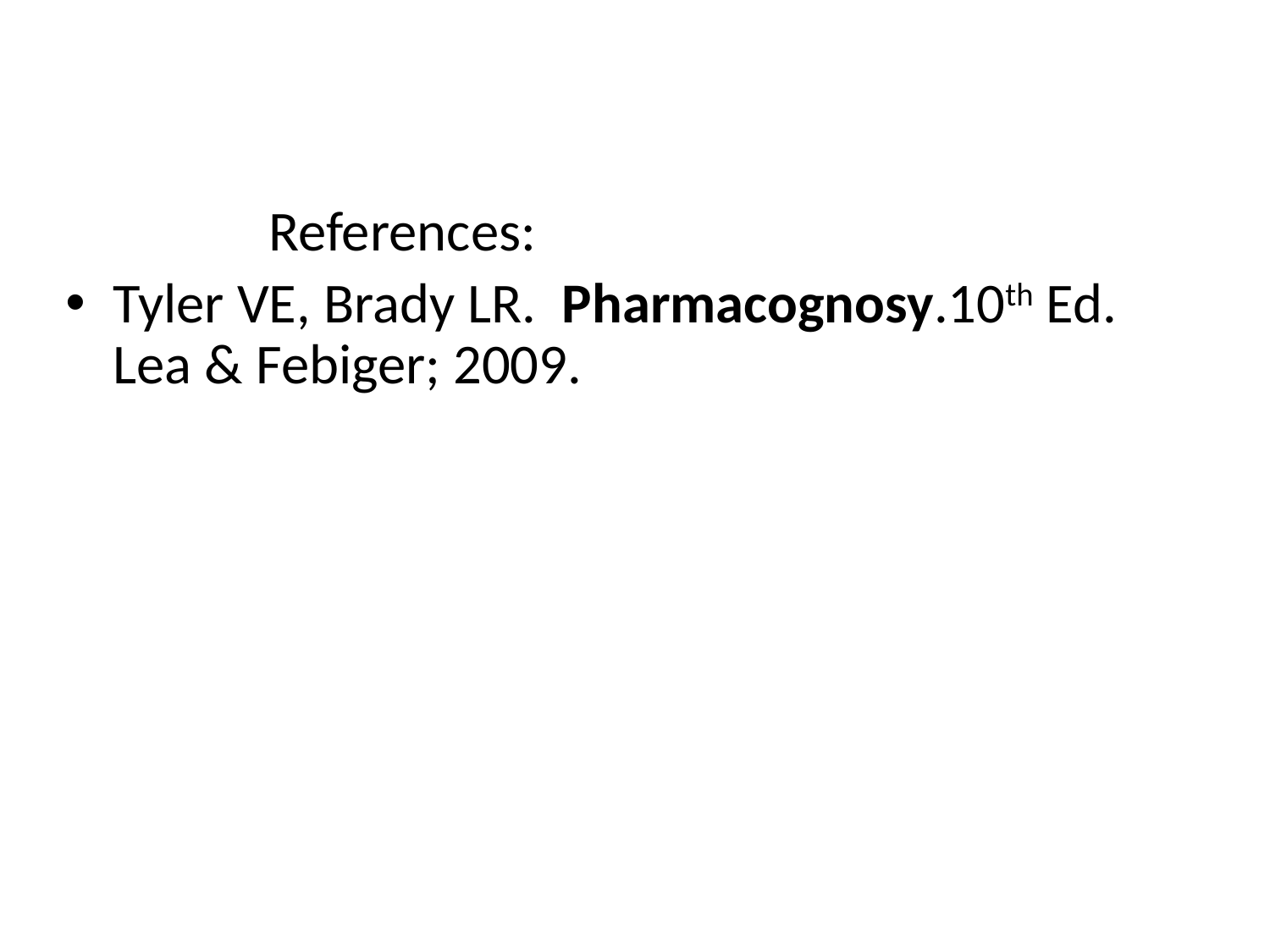

#
                References:
Tyler VE, Brady LR.  Pharmacognosy.10th Ed. Lea & Febiger; 2009.